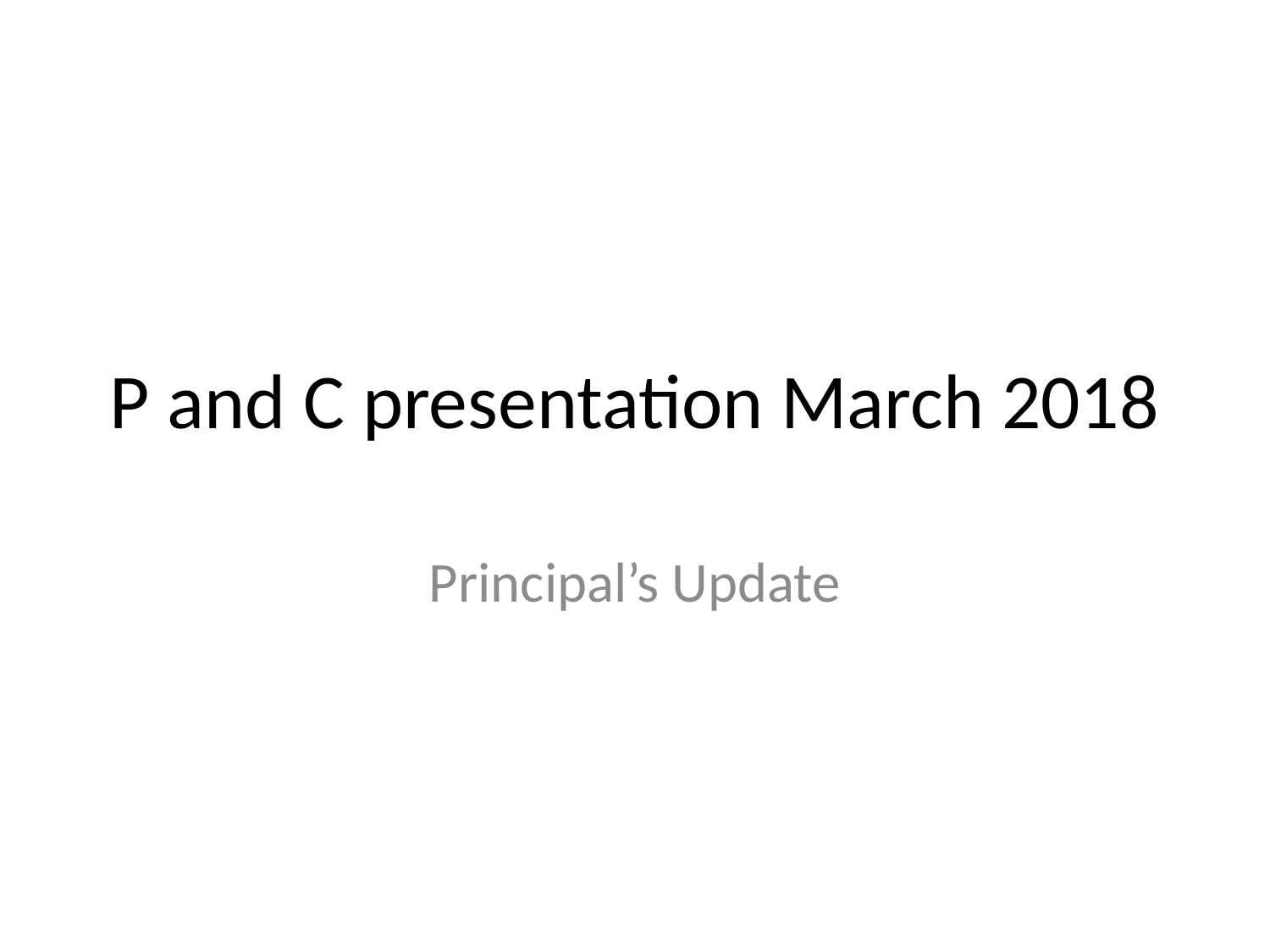

# P and C presentation March 2018
Principal’s Update